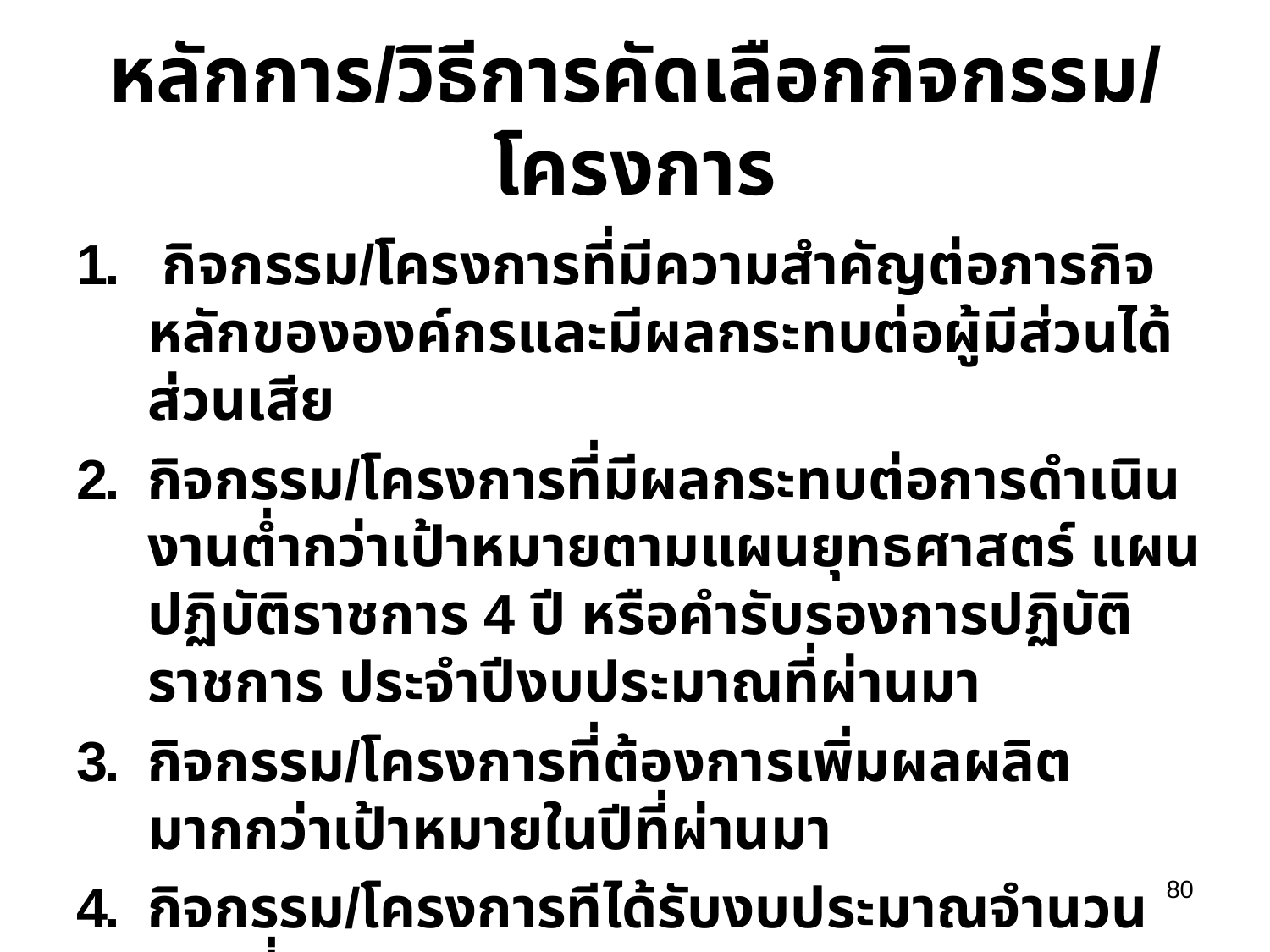

# หลักการ/วิธีการคัดเลือกกิจกรรม/โครงการ
 กิจกรรม/โครงการที่มีความสำคัญต่อภารกิจหลักขององค์กรและมีผลกระทบต่อผู้มีส่วนได้ส่วนเสีย
กิจกรรม/โครงการที่มีผลกระทบต่อการดำเนินงานต่ำกว่าเป้าหมายตามแผนยุทธศาสตร์ แผนปฏิบัติราชการ 4 ปี หรือคำรับรองการปฏิบัติราชการ ประจำปีงบประมาณที่ผ่านมา
กิจกรรม/โครงการที่ต้องการเพิ่มผลผลิตมากกว่าเป้าหมายในปีที่ผ่านมา
กิจกรรม/โครงการทีได้รับงบประมาณจำนวนมากที่สุด

80